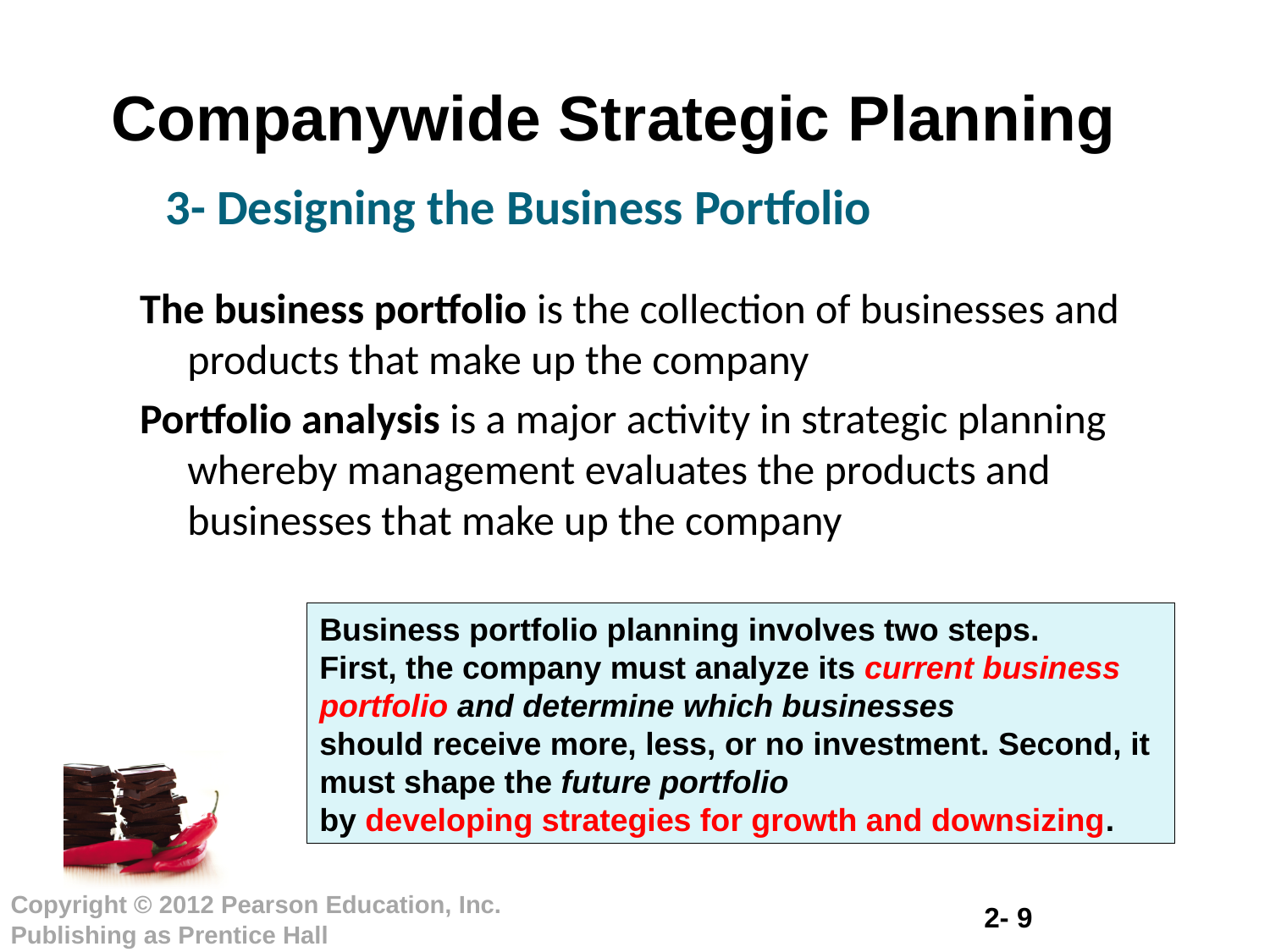

Companywide Strategic Planning
3- Designing the Business Portfolio

The business portfolio is the collection of businesses and products that make up the company
Portfolio analysis is a major activity in strategic planning whereby management evaluates the products and businesses that make up the company
Business portfolio planning involves two steps.
First, the company must analyze its current business portfolio and determine which businesses
should receive more, less, or no investment. Second, it must shape the future portfolio
by developing strategies for growth and downsizing.